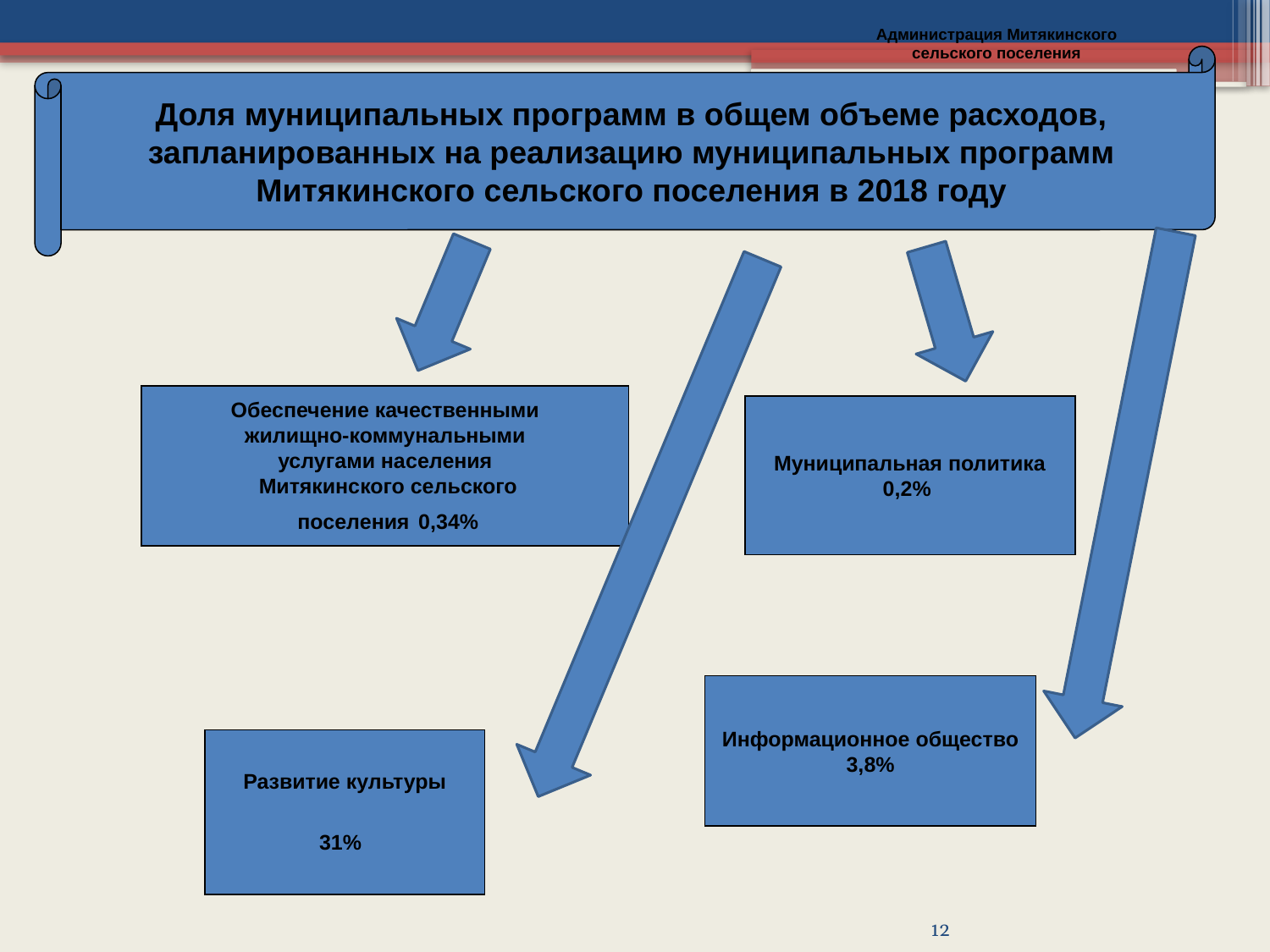

Администрация Митякинского
сельского поселения
Доля муниципальных программ в общем объеме расходов,
запланированных на реализацию муниципальных программ
Митякинского сельского поселения в 2018 году

Обеспечение качественными
жилищно-коммунальными
услугами населения
 Митякинского сельского
 поселения 0,34%
Муниципальная политика
0,2%
Информационное общество
3,8%
Развитие культуры

31%
12